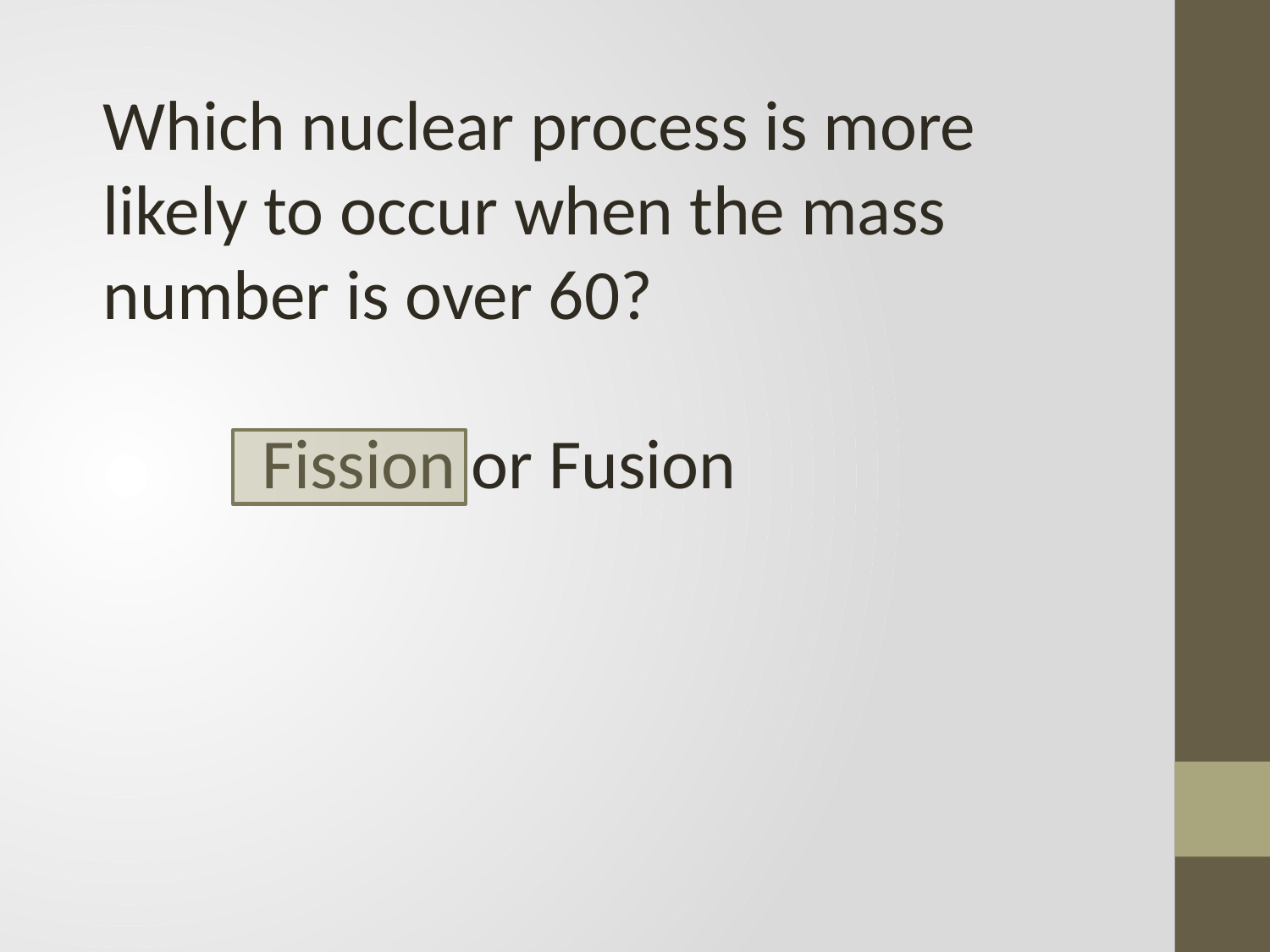

Which nuclear process is more likely to occur when the mass number is over 60?

          Fission or Fusion